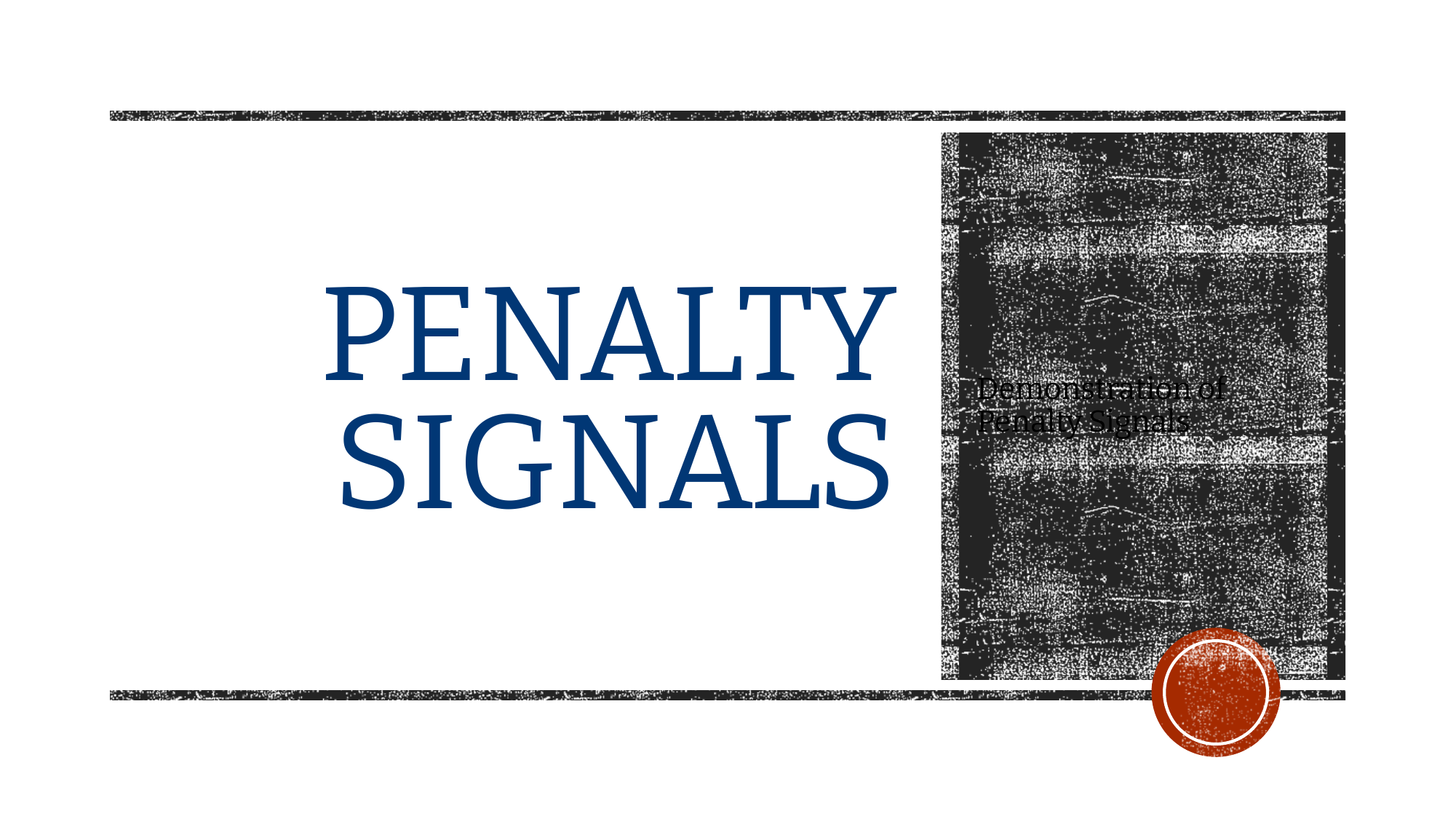

# Penalty Signals

Demonstration of Penalty Signals